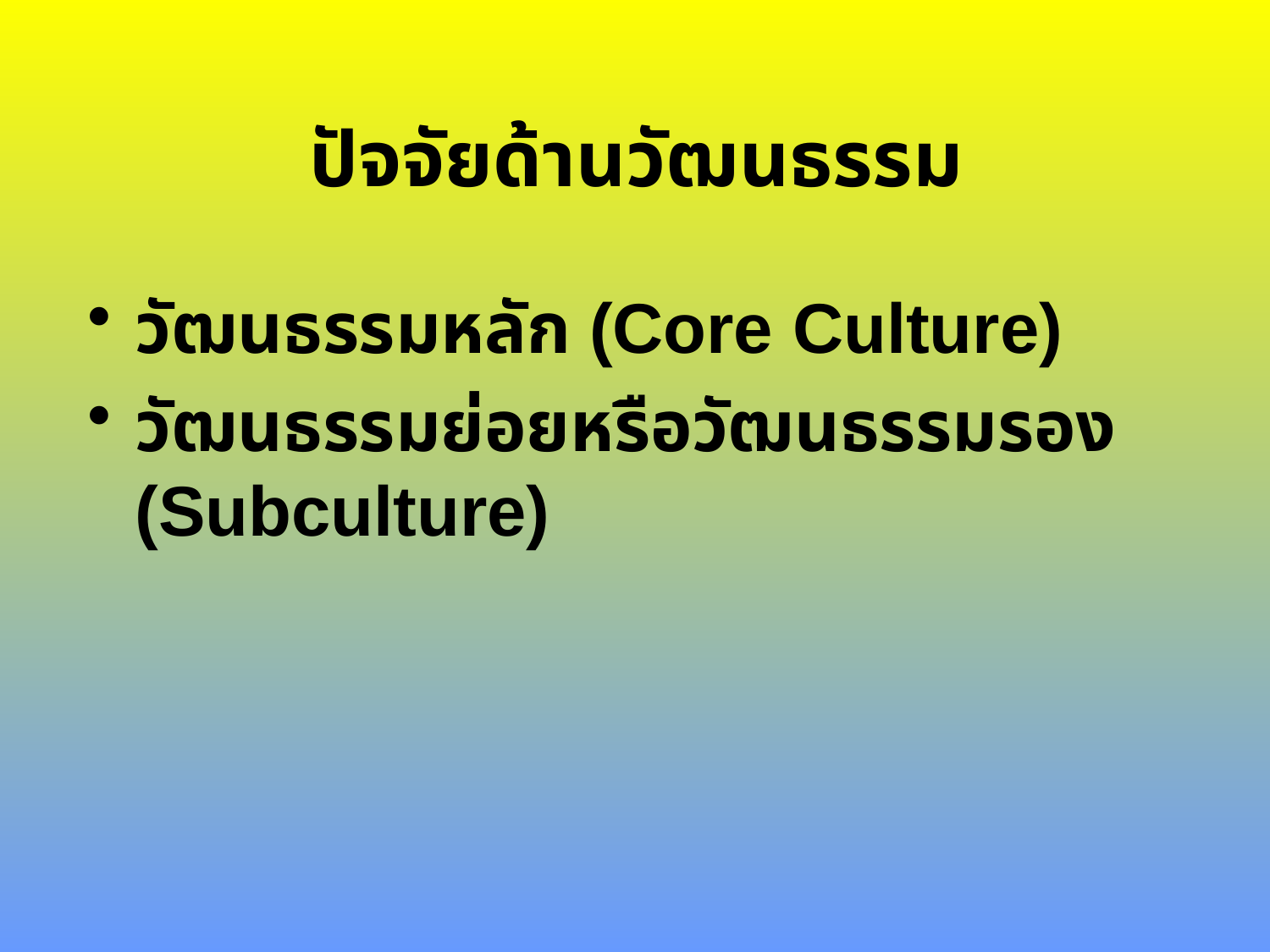

# ปัจจัยด้านวัฒนธรรม
วัฒนธรรมหลัก (Core Culture)
วัฒนธรรมย่อยหรือวัฒนธรรมรอง (Subculture)